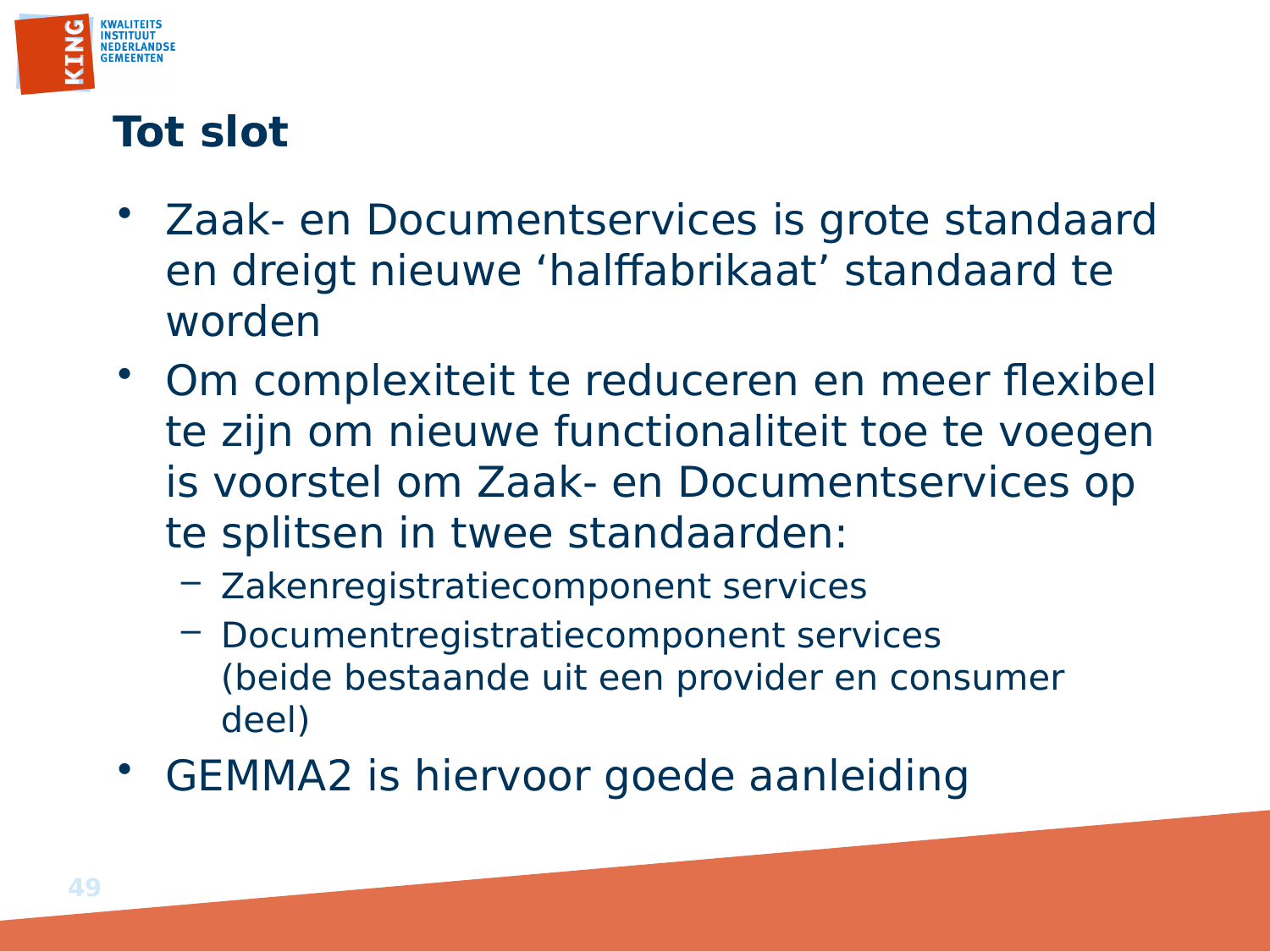

# Tot slot
Zaak- en Documentservices is grote standaard en dreigt nieuwe ‘halffabrikaat’ standaard te worden
Om complexiteit te reduceren en meer flexibel te zijn om nieuwe functionaliteit toe te voegen is voorstel om Zaak- en Documentservices op te splitsen in twee standaarden:
Zakenregistratiecomponent services
Documentregistratiecomponent services
(beide bestaande uit een provider en consumer deel)
GEMMA2 is hiervoor goede aanleiding
49